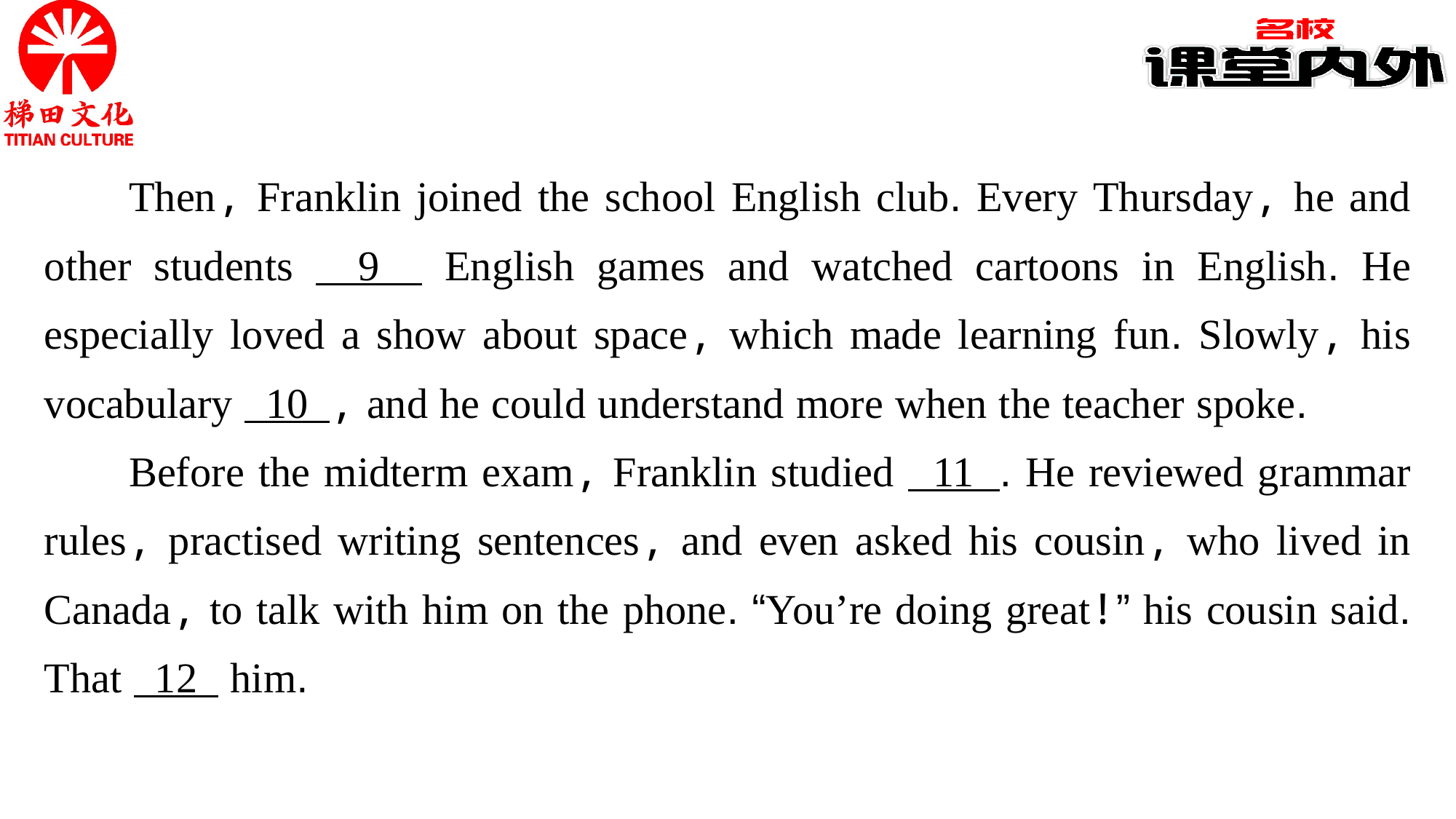

Then, Franklin joined the school English club. Every Thursday, he and other students   9   English games and watched cartoons in English. He especially loved a show about space, which made learning fun. Slowly, his vocabulary   10  , and he could understand more when the teacher spoke.
Before the midterm exam, Franklin studied   11  . He reviewed grammar rules, practised writing sentences, and even asked his cousin, who lived in Canada, to talk with him on the phone. “You’re doing great!” his cousin said. That   12   him.